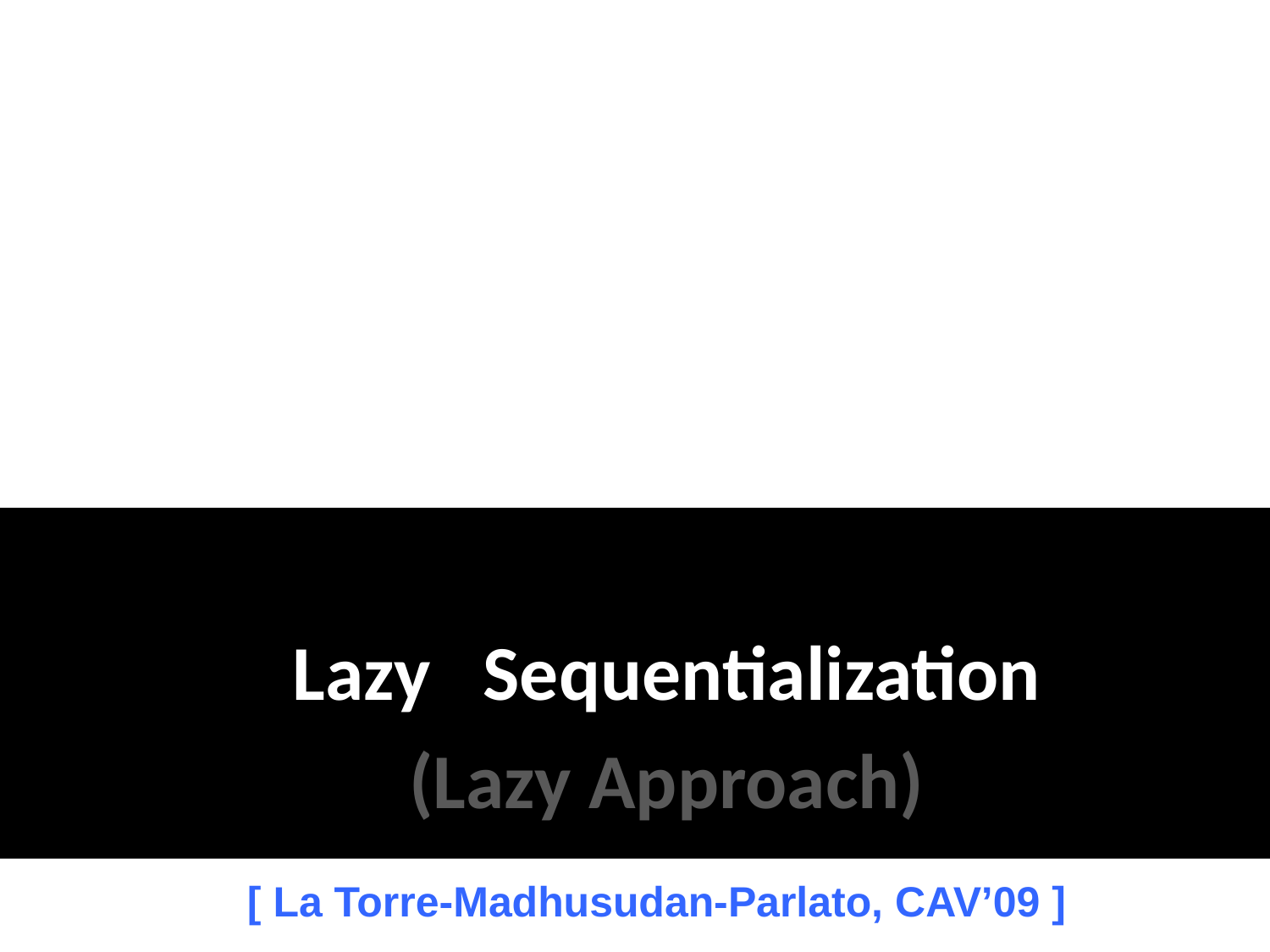

Lazy   Sequentialization
(Lazy Approach)
[ La Torre-Madhusudan-Parlato, CAV’09 ]